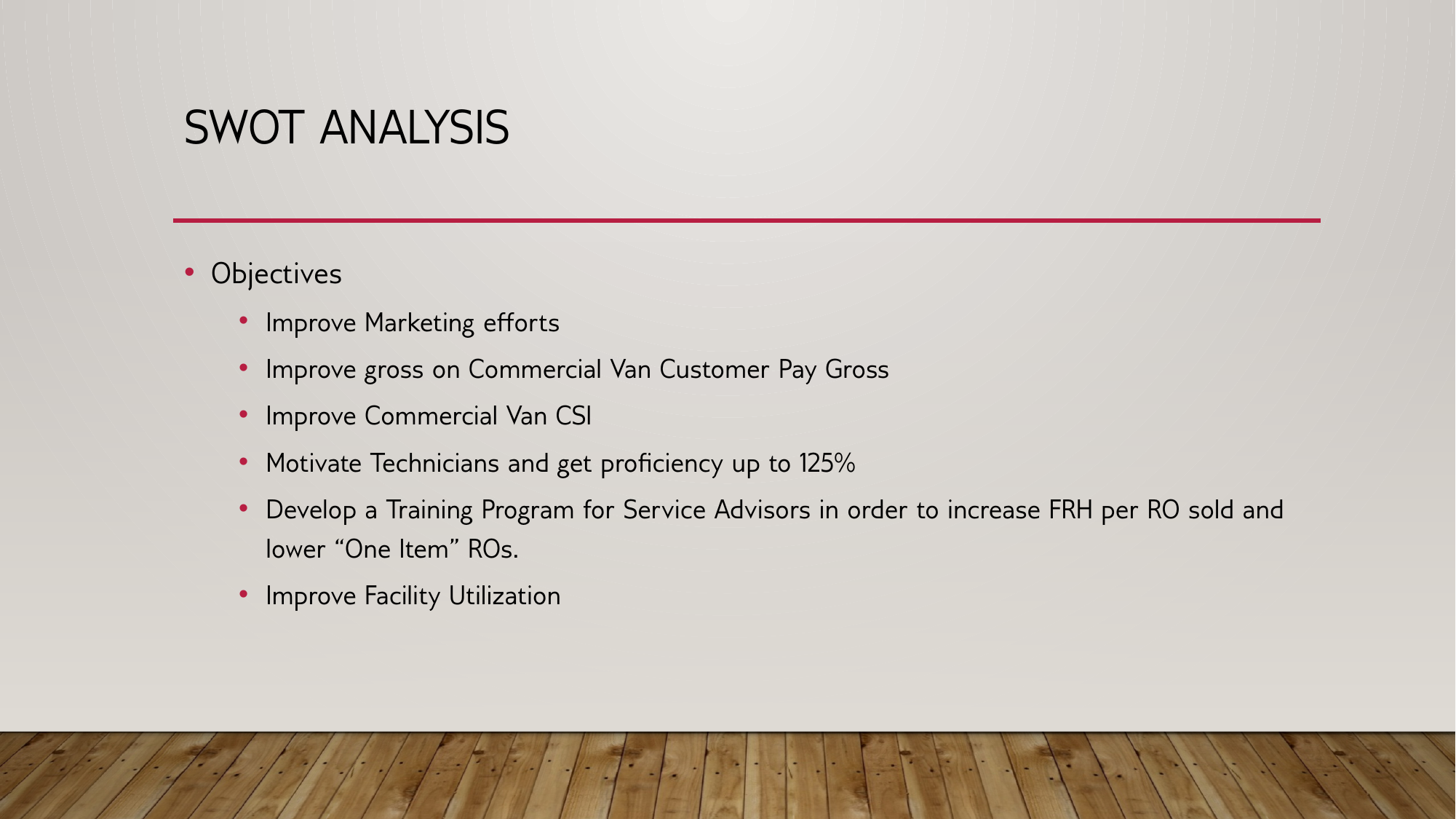

# SWOT Analysis
Objectives
Improve Marketing efforts
Improve gross on Commercial Van Customer Pay Gross
Improve Commercial Van CSI
Motivate Technicians and get proficiency up to 125%
Develop a Training Program for Service Advisors in order to increase FRH per RO sold and lower “One Item” ROs.
Improve Facility Utilization